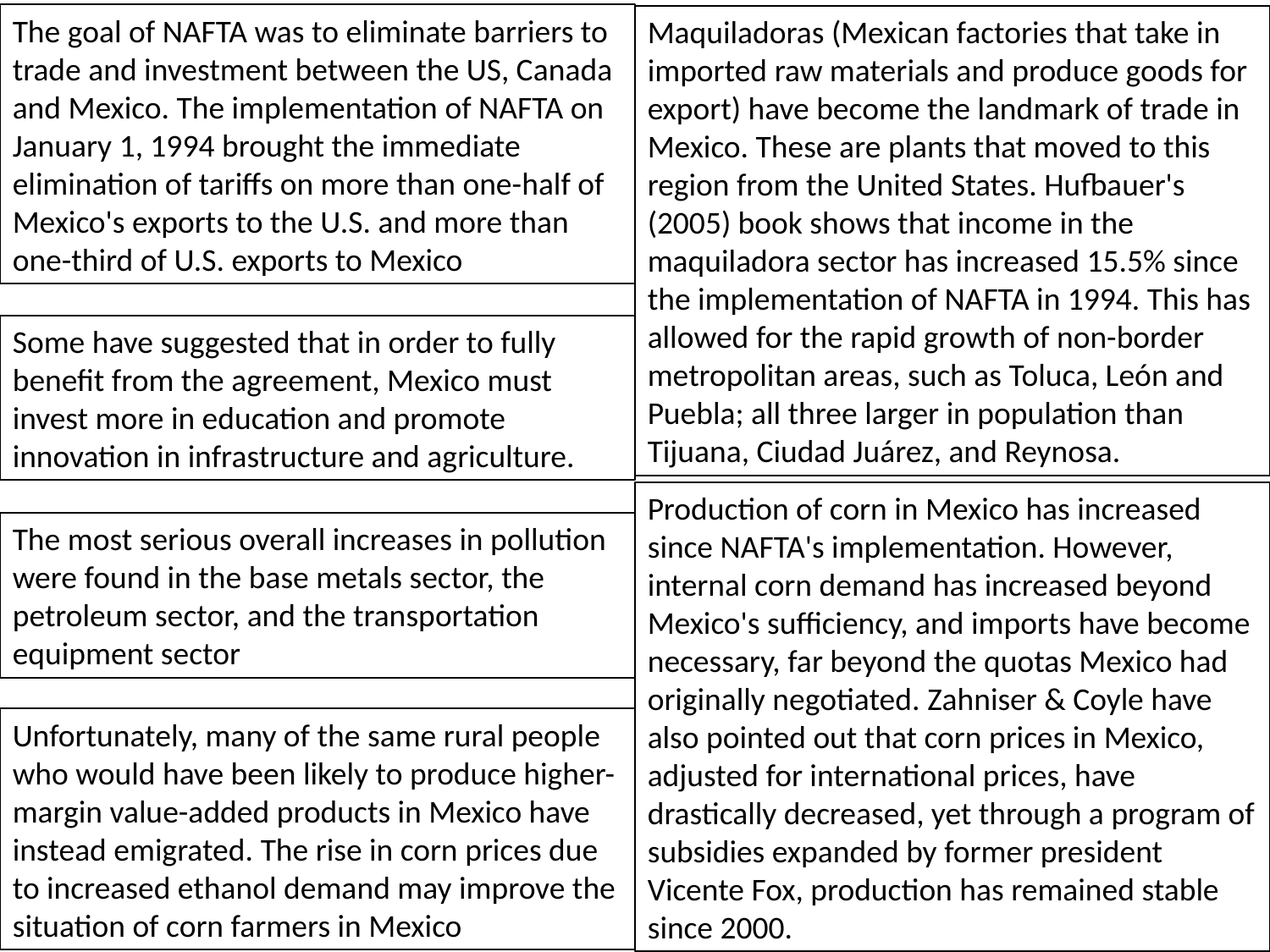

The goal of NAFTA was to eliminate barriers to trade and investment between the US, Canada and Mexico. The implementation of NAFTA on January 1, 1994 brought the immediate elimination of tariffs on more than one-half of Mexico's exports to the U.S. and more than one-third of U.S. exports to Mexico
Maquiladoras (Mexican factories that take in imported raw materials and produce goods for export) have become the landmark of trade in Mexico. These are plants that moved to this region from the United States. Hufbauer's (2005) book shows that income in the maquiladora sector has increased 15.5% since the implementation of NAFTA in 1994. This has allowed for the rapid growth of non-border metropolitan areas, such as Toluca, León and Puebla; all three larger in population than Tijuana, Ciudad Juárez, and Reynosa.
Some have suggested that in order to fully benefit from the agreement, Mexico must invest more in education and promote innovation in infrastructure and agriculture.
Production of corn in Mexico has increased since NAFTA's implementation. However, internal corn demand has increased beyond Mexico's sufficiency, and imports have become necessary, far beyond the quotas Mexico had originally negotiated. Zahniser & Coyle have also pointed out that corn prices in Mexico, adjusted for international prices, have drastically decreased, yet through a program of subsidies expanded by former president Vicente Fox, production has remained stable since 2000.
The most serious overall increases in pollution were found in the base metals sector, the petroleum sector, and the transportation equipment sector
Unfortunately, many of the same rural people who would have been likely to produce higher-margin value-added products in Mexico have instead emigrated. The rise in corn prices due to increased ethanol demand may improve the situation of corn farmers in Mexico